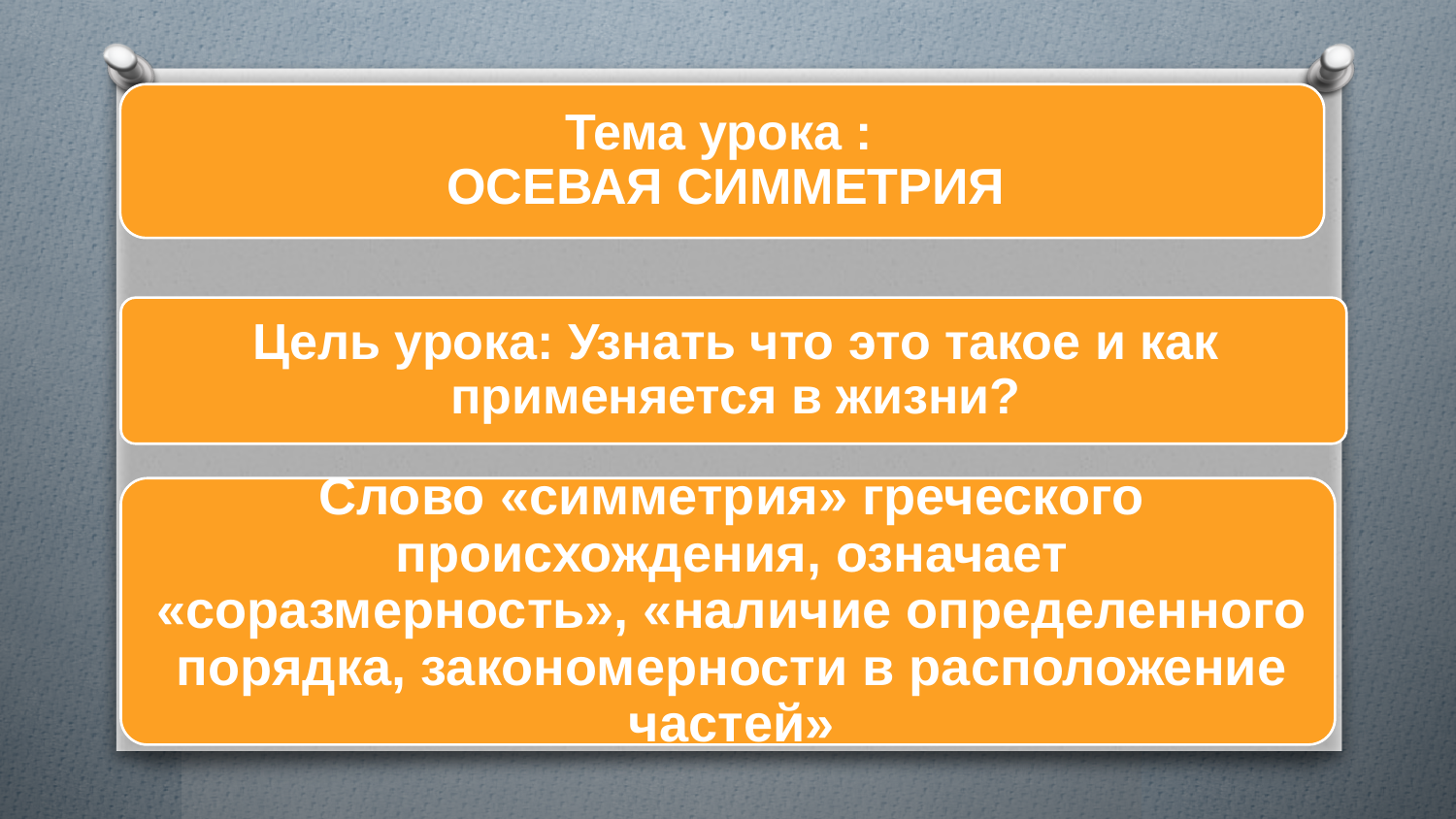

Тема урока :
ОСЕВАЯ СИММЕТРИЯ
Цель урока: Узнать что это такое и как применяется в жизни?
Слово «симметрия» греческого происхождения, означает «соразмерность», «наличие определенного порядка, закономерности в расположение частей»